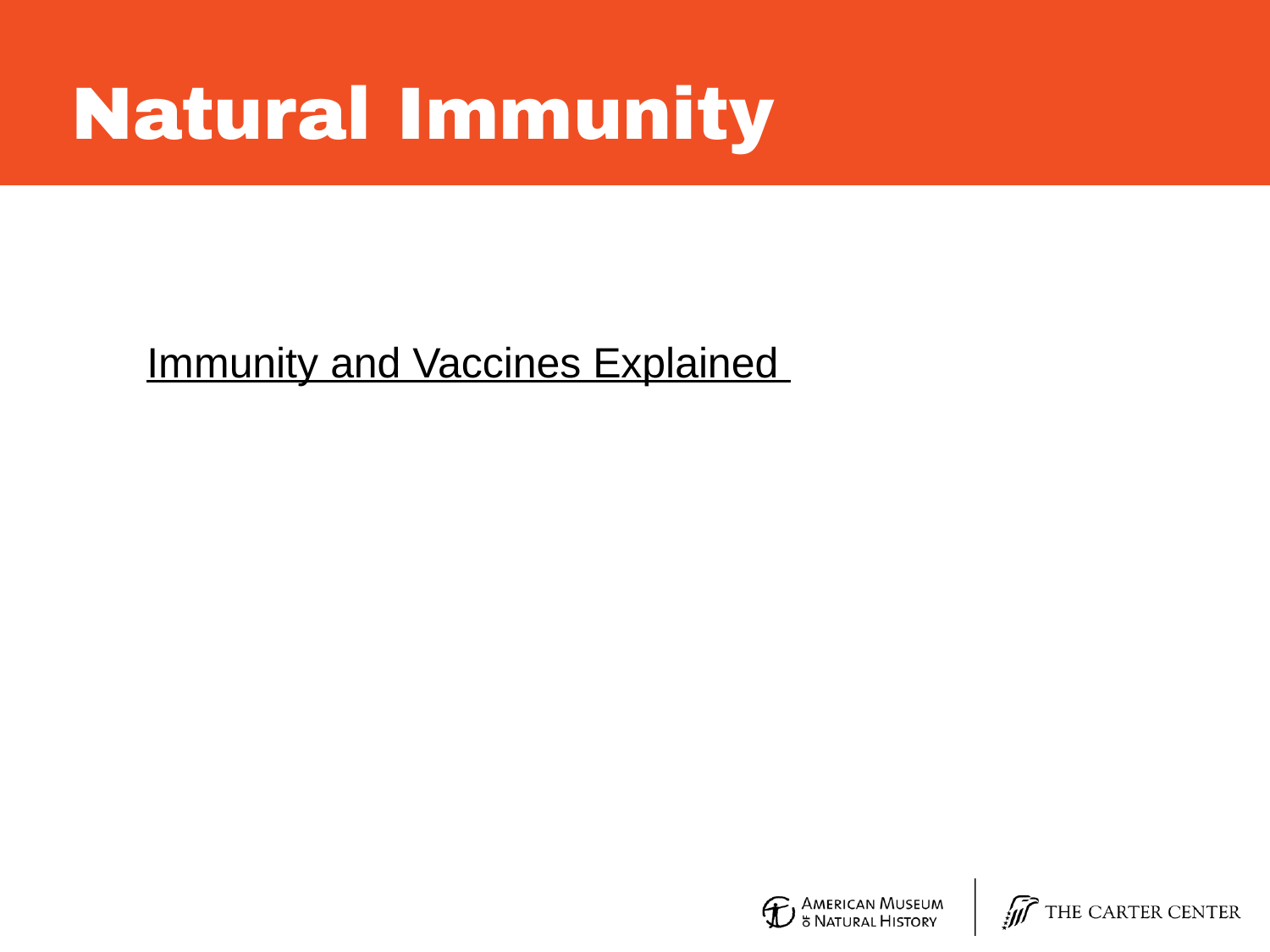

# Natural Immunity
Immunity and Vaccines Explained